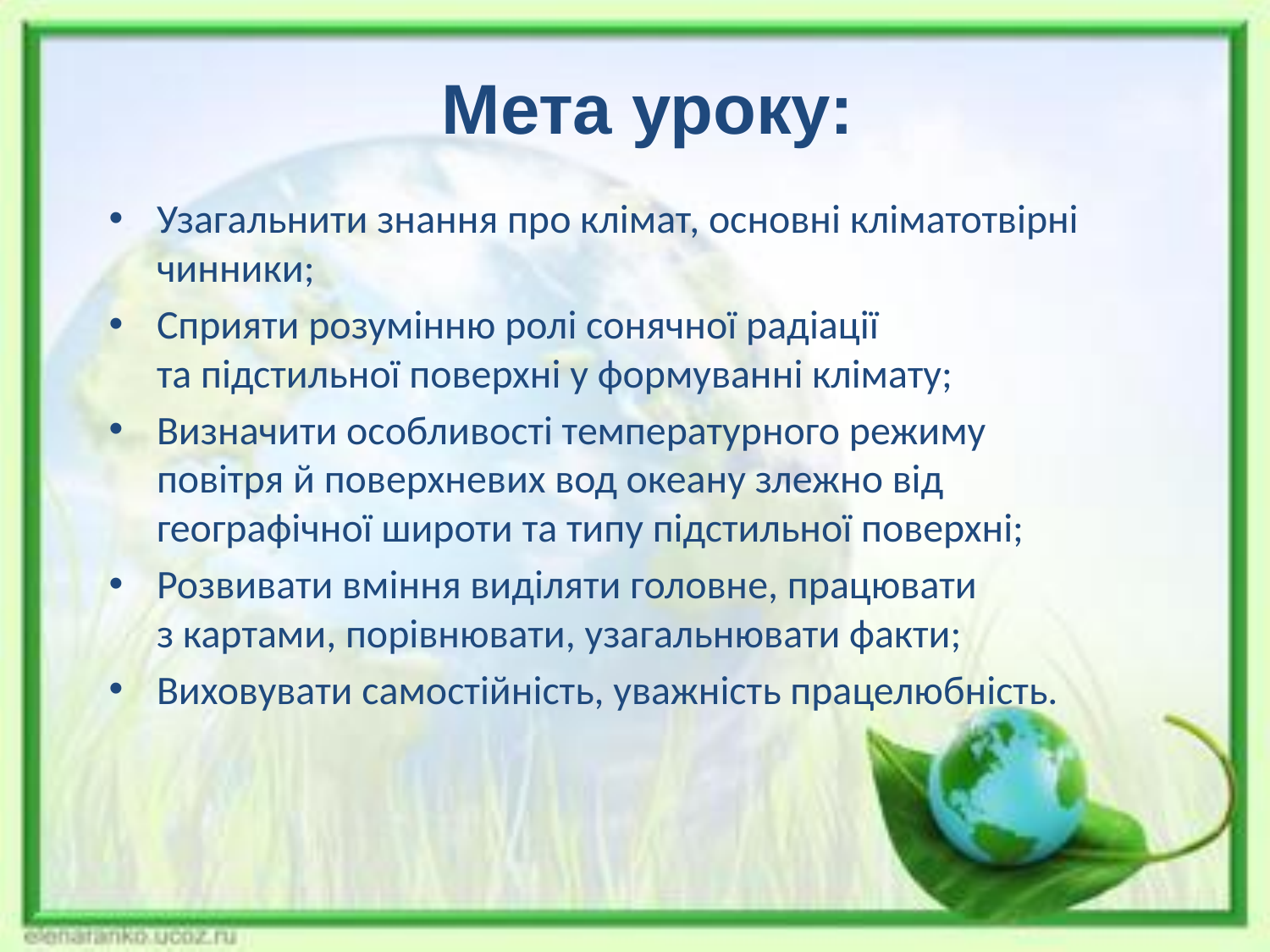

Мета уроку:
Узагальнити знання про клімат, основні кліматотвірні чинники;
Сприяти розумінню ролі сонячної радіації
та підстильної поверхні у формуванні клімату;
Визначити особливості температурного режиму повітря й поверхневих вод океану злежно від географічної широти та типу підстильної поверхні;
Розвивати вміння виділяти головне, працювати
з картами, порівнювати, узагальнювати факти;
Виховувати самостійність, уважність працелюбність.